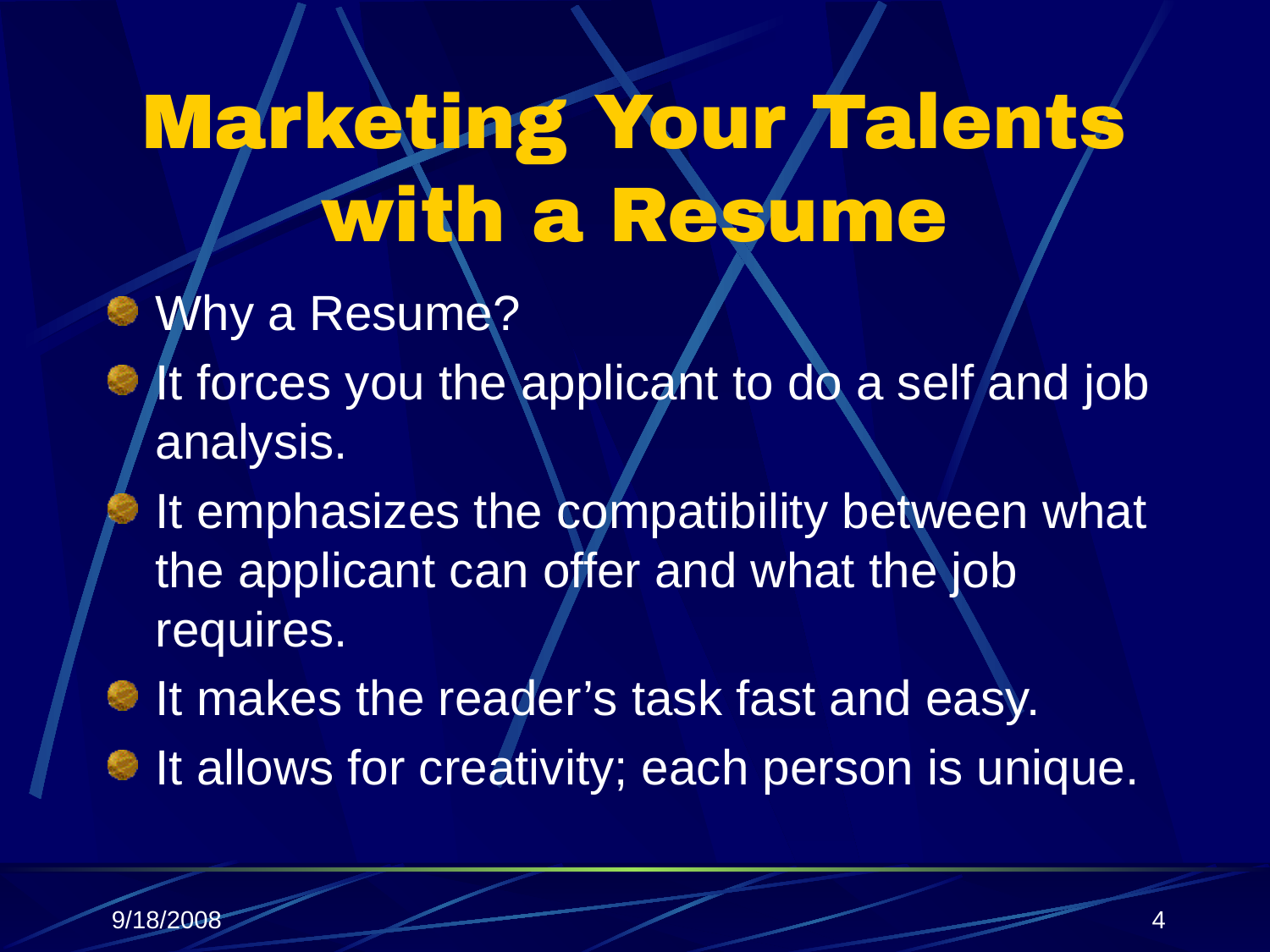

# Marketing Your Talents with a Resume
Why a Resume?
It forces you the applicant to do a self and job analysis.
It emphasizes the compatibility between what the applicant can offer and what the job requires.
It makes the reader’s task fast and easy.
It allows for creativity; each person is unique.
9/18/2008
4